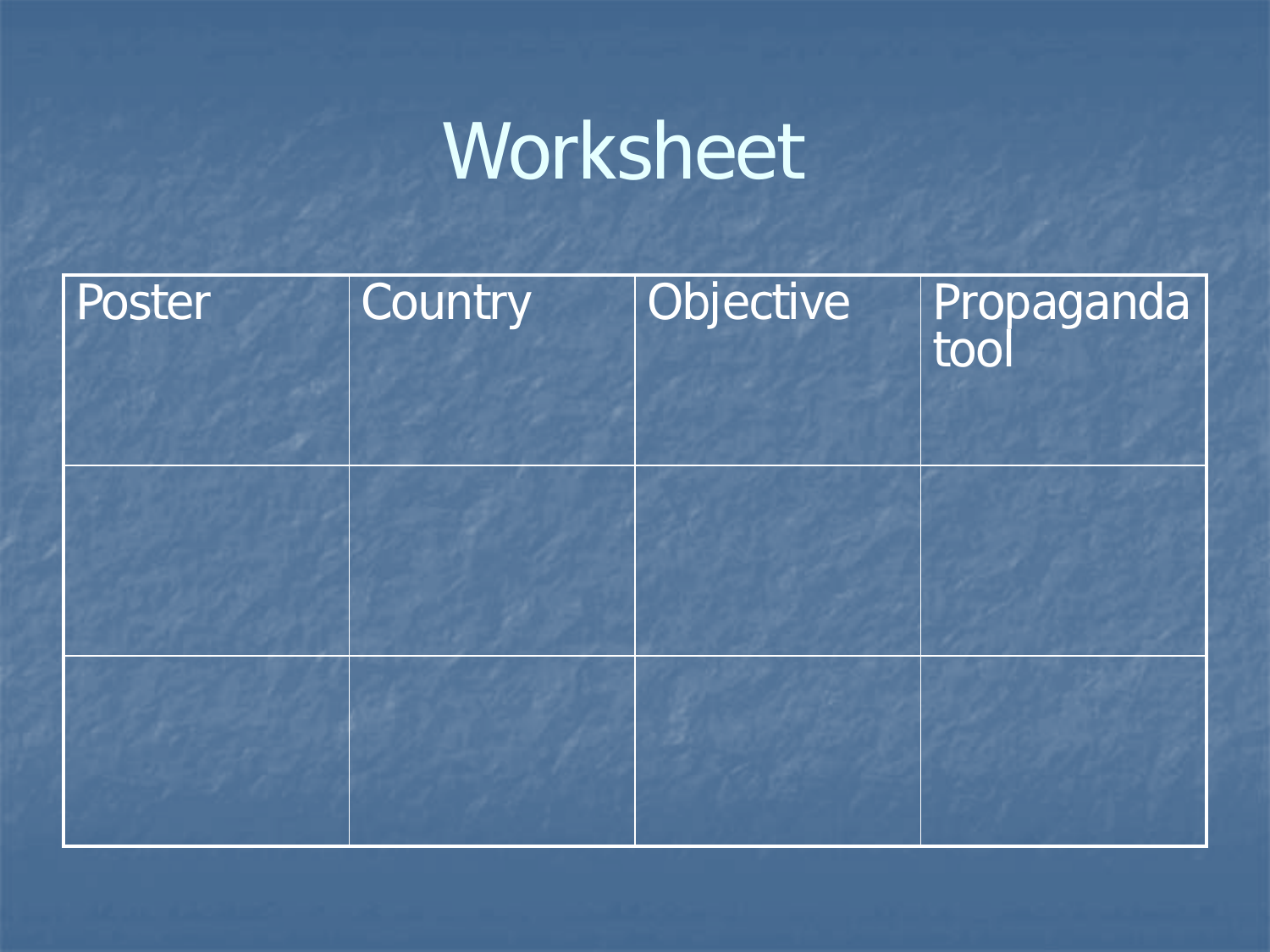

# Worksheet
| Poster | Country | Objective | Propaganda tool |
| --- | --- | --- | --- |
|  |  |  |  |
|  |  |  |  |